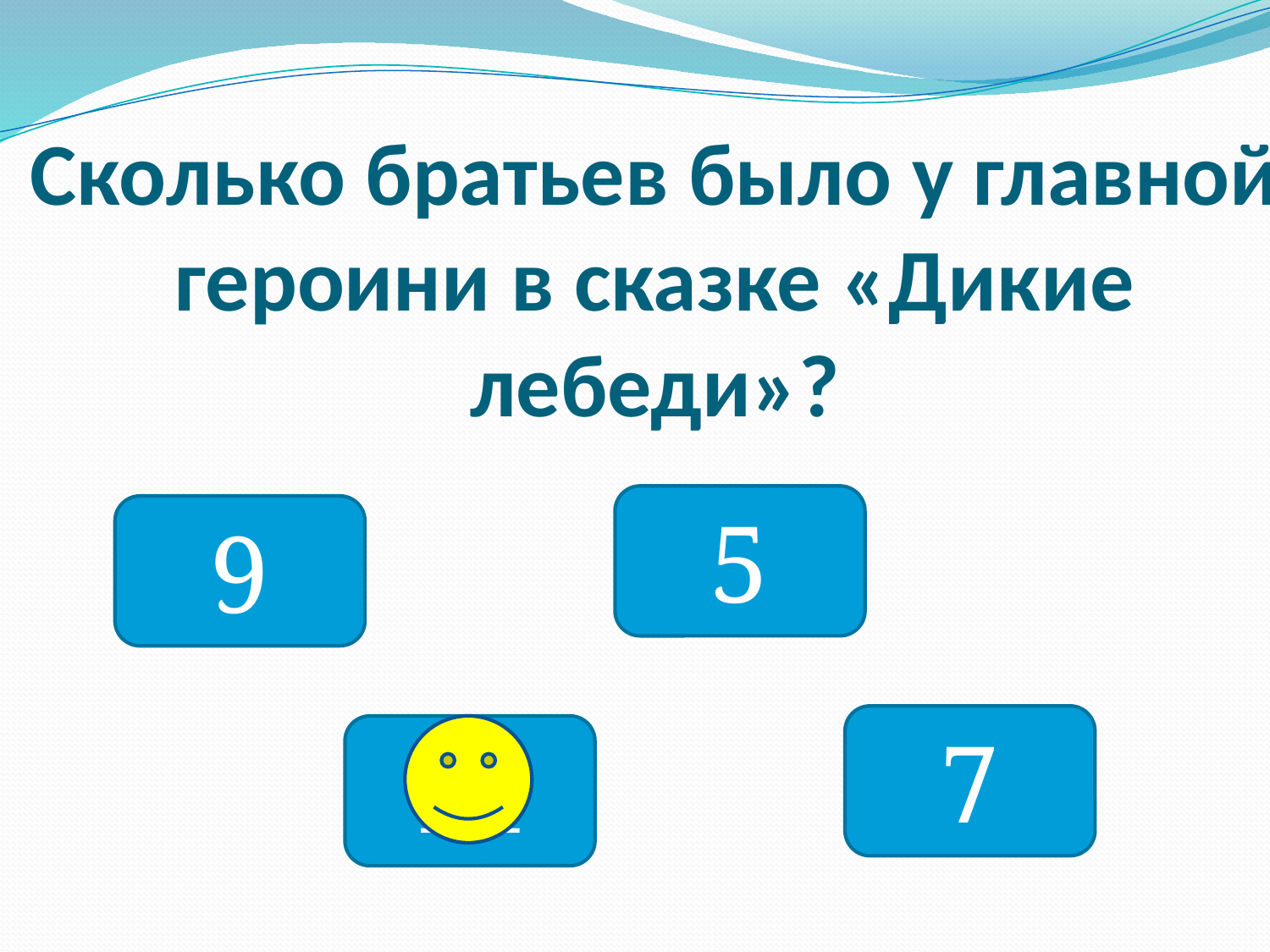

# Сколько братьев было у главной героини в сказке «Дикие лебеди»?
5
9
7
11